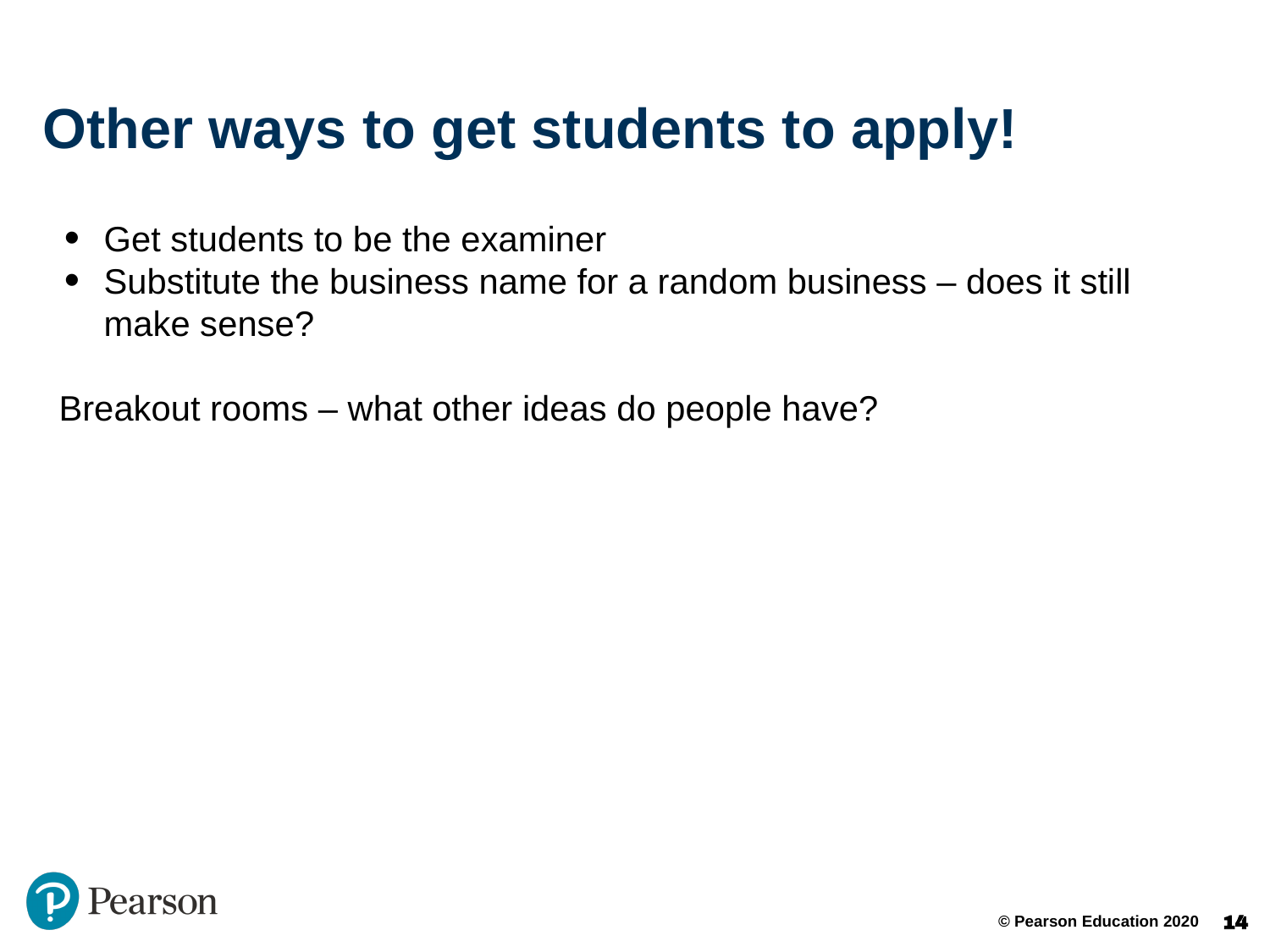

# Other ways to get students to apply!
Get students to be the examiner
Substitute the business name for a random business – does it still make sense?

Breakout rooms – what other ideas do people have?